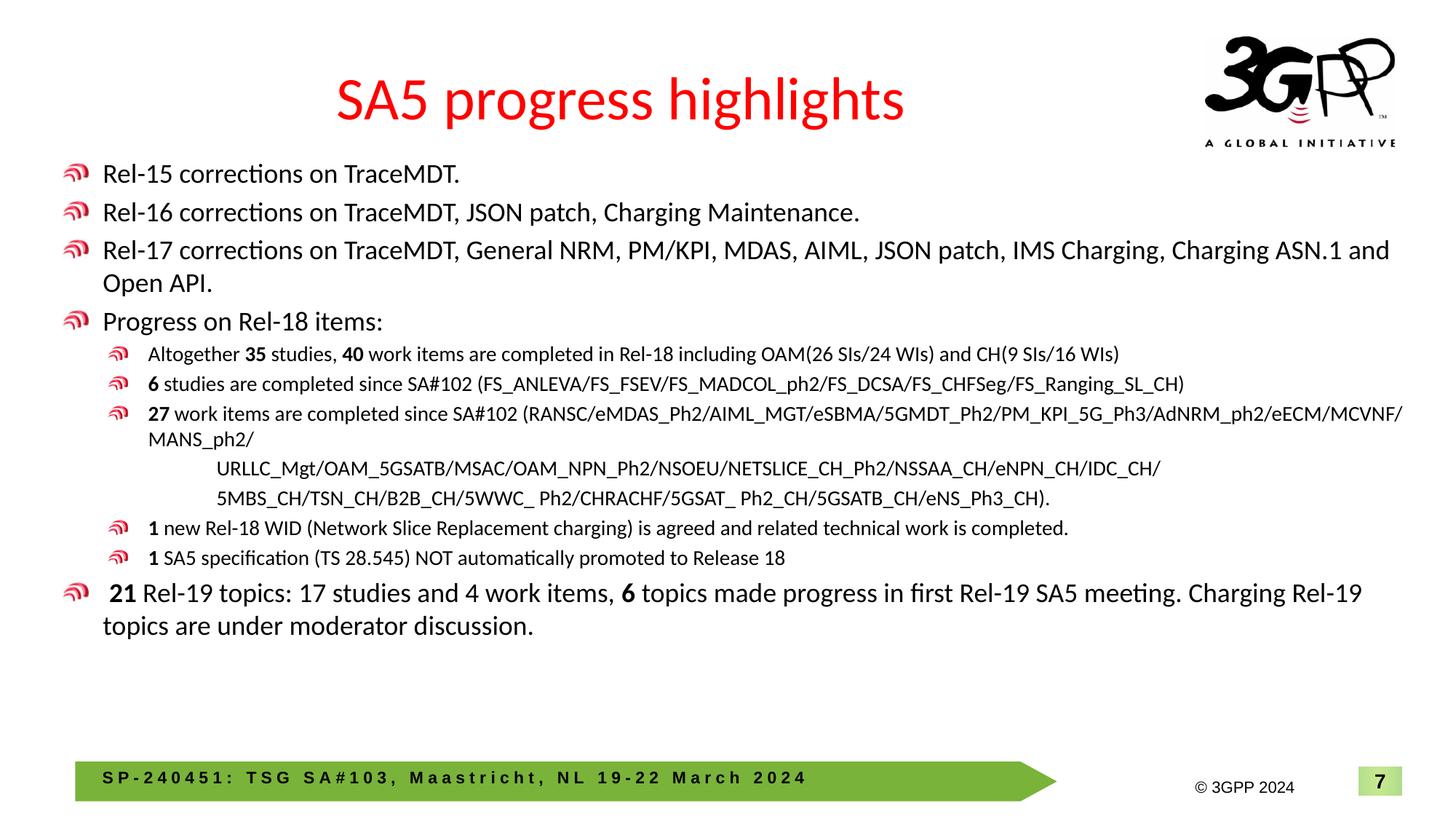

# SA5 progress highlights
Rel-15 corrections on TraceMDT.
Rel-16 corrections on TraceMDT, JSON patch, Charging Maintenance.
Rel-17 corrections on TraceMDT, General NRM, PM/KPI, MDAS, AIML, JSON patch, IMS Charging, Charging ASN.1 and Open API.
Progress on Rel-18 items:
Altogether 35 studies, 40 work items are completed in Rel-18 including OAM(26 SIs/24 WIs) and CH(9 SIs/16 WIs)
6 studies are completed since SA#102 (FS_ANLEVA/FS_FSEV/FS_MADCOL_ph2/FS_DCSA/FS_CHFSeg/FS_Ranging_SL_CH)
27 work items are completed since SA#102 (RANSC/eMDAS_Ph2/AIML_MGT/eSBMA/5GMDT_Ph2/PM_KPI_5G_Ph3/AdNRM_ph2/eECM/MCVNF/ MANS_ph2/
	URLLC_Mgt/OAM_5GSATB/MSAC/OAM_NPN_Ph2/NSOEU/NETSLICE_CH_Ph2/NSSAA_CH/eNPN_CH/IDC_CH/
	5MBS_CH/TSN_CH/B2B_CH/5WWC_ Ph2/CHRACHF/5GSAT_ Ph2_CH/5GSATB_CH/eNS_Ph3_CH).
1 new Rel-18 WID (Network Slice Replacement charging) is agreed and related technical work is completed.
1 SA5 specification (TS 28.545) NOT automatically promoted to Release 18
 21 Rel-19 topics: 17 studies and 4 work items, 6 topics made progress in first Rel-19 SA5 meeting. Charging Rel-19 topics are under moderator discussion.